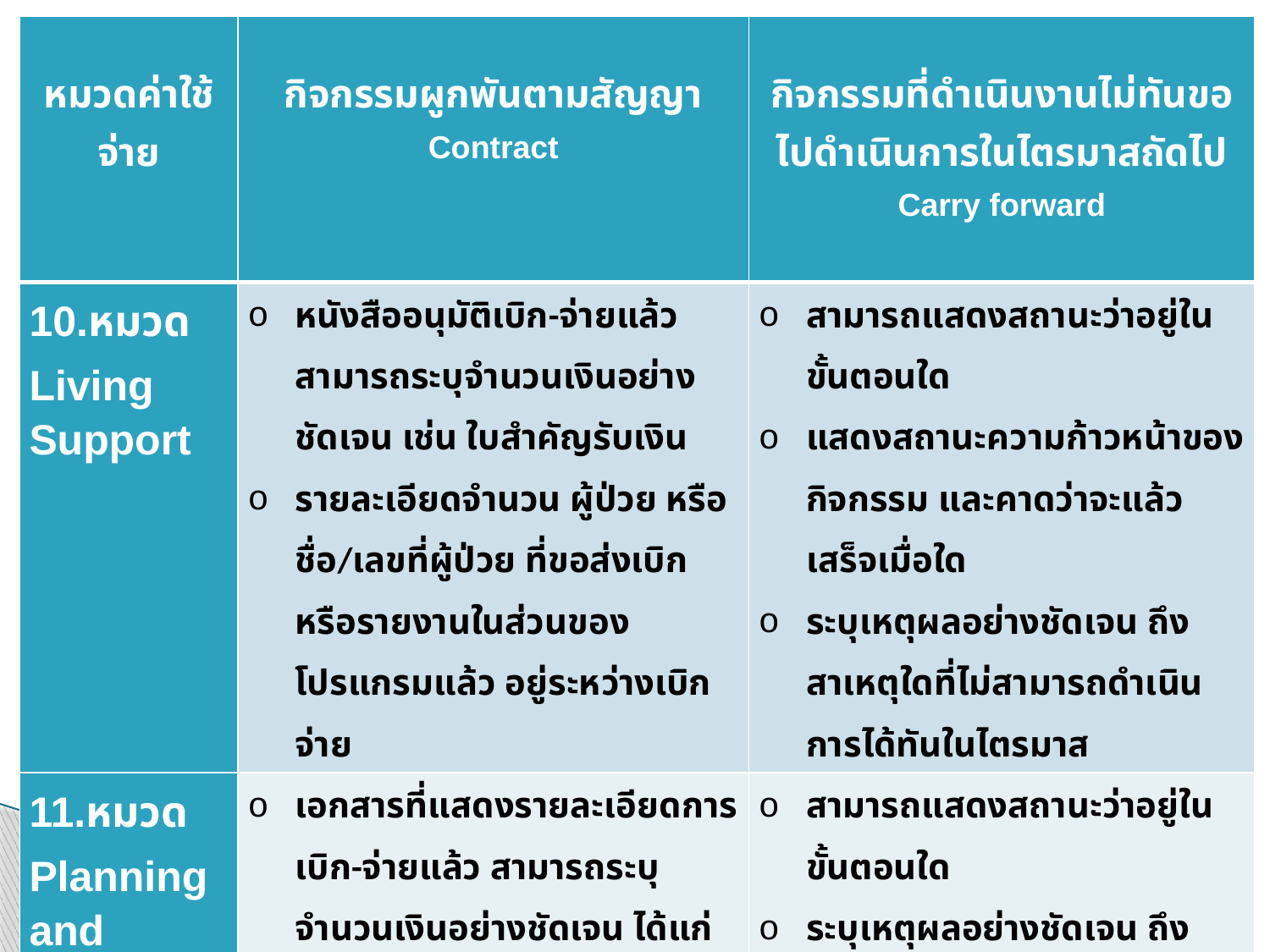

| หมวดค่าใช้จ่าย | กิจกรรมผูกพันตามสัญญา Contract | กิจกรรมที่ดำเนินงานไม่ทันขอไปดำเนินการในไตรมาสถัดไป Carry forward |
| --- | --- | --- |
| 10.หมวด Living Support | หนังสืออนุมัติเบิก-จ่ายแล้ว สามารถระบุจำนวนเงินอย่างชัดเจน เช่น ใบสำคัญรับเงิน รายละเอียดจำนวน ผู้ป่วย หรือ ชื่อ/เลขที่ผู้ป่วย ที่ขอส่งเบิก หรือรายงานในส่วนของโปรแกรมแล้ว อยู่ระหว่างเบิกจ่าย | สามารถแสดงสถานะว่าอยู่ในขั้นตอนใด แสดงสถานะความก้าวหน้าของกิจกรรม และคาดว่าจะแล้วเสร็จเมื่อใด ระบุเหตุผลอย่างชัดเจน ถึงสาเหตุใดที่ไม่สามารถดำเนินการได้ทันในไตรมาส |
| 11.หมวด Planning and Administration | เอกสารที่แสดงรายละเอียดการเบิก-จ่ายแล้ว สามารถระบุจำนวนเงินอย่างชัดเจน ได้แก่ หนังสืออนุมัติ ใบแจ้งหนี้ หรือใบเสร็จรับเงิน | สามารถแสดงสถานะว่าอยู่ในขั้นตอนใด ระบุเหตุผลอย่างชัดเจน ถึงสาเหตุใดที่ไม่สามารถดำเนินการได้ทันในไตรมาส |
| 12.หมวด Overheads | เอกสารที่แสดงรายละเอียดการเบิก-จ่ายแล้ว สามารถระบุจำนวนเงินอย่างชัดเจน ได้แก่ หนังสืออนุมัติ ใบแจ้งหนี้ หรือใบเสร็จรับเงิน | สามารถแสดงสถานะว่าอยู่ในขั้นตอนใด ระบุเหตุผลอย่างชัดเจน ถึงสาเหตุใดที่ไม่สามารถดำเนินการได้ทันในไตรมาส |